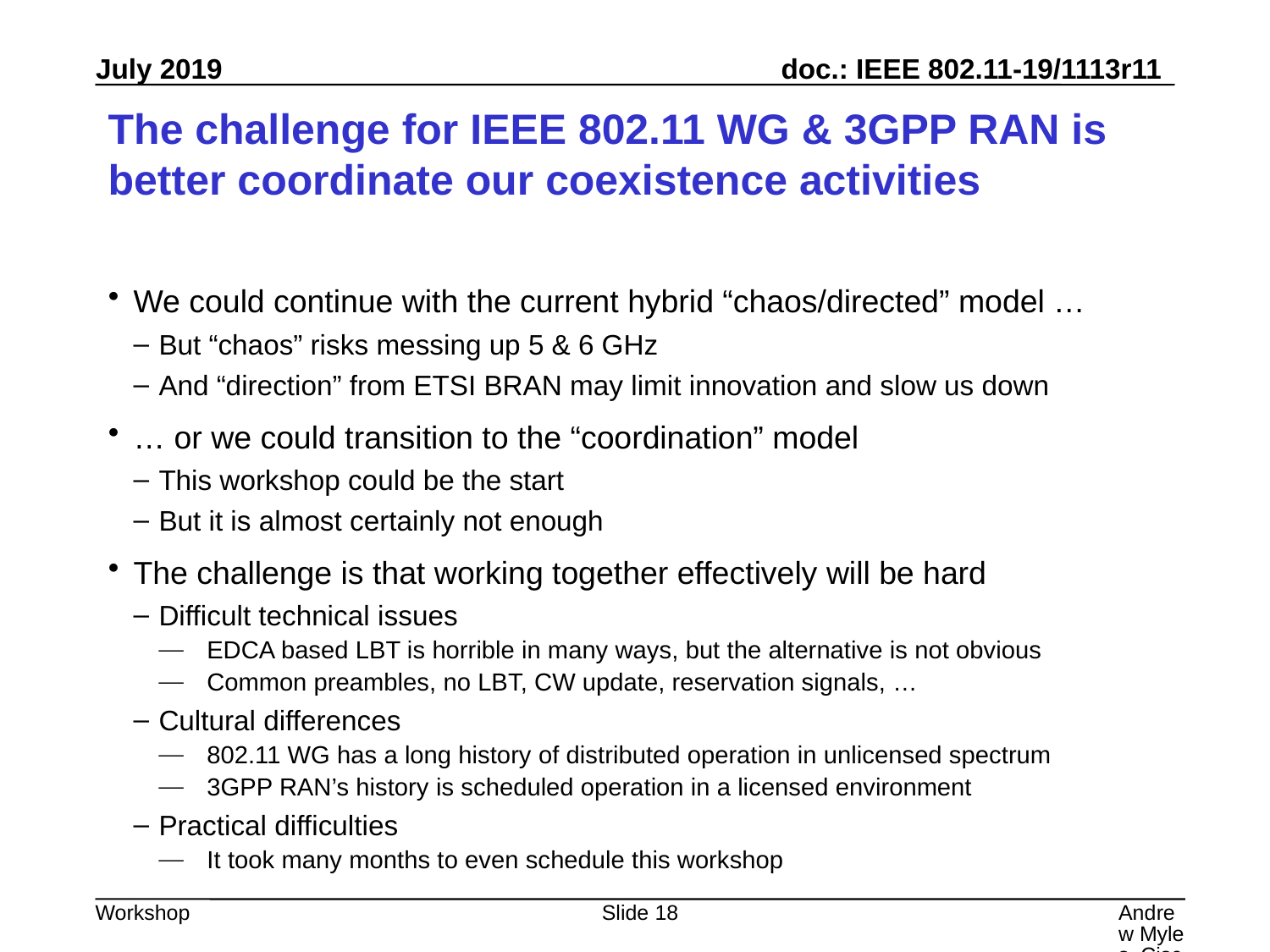

# The challenge for IEEE 802.11 WG & 3GPP RAN is better coordinate our coexistence activities
We could continue with the current hybrid “chaos/directed” model …
But “chaos” risks messing up 5 & 6 GHz
And “direction” from ETSI BRAN may limit innovation and slow us down
… or we could transition to the “coordination” model
This workshop could be the start
But it is almost certainly not enough
The challenge is that working together effectively will be hard
Difficult technical issues
EDCA based LBT is horrible in many ways, but the alternative is not obvious
Common preambles, no LBT, CW update, reservation signals, …
Cultural differences
802.11 WG has a long history of distributed operation in unlicensed spectrum
3GPP RAN’s history is scheduled operation in a licensed environment
Practical difficulties
It took many months to even schedule this workshop

Slide 18
Andrew Myles, Cisco